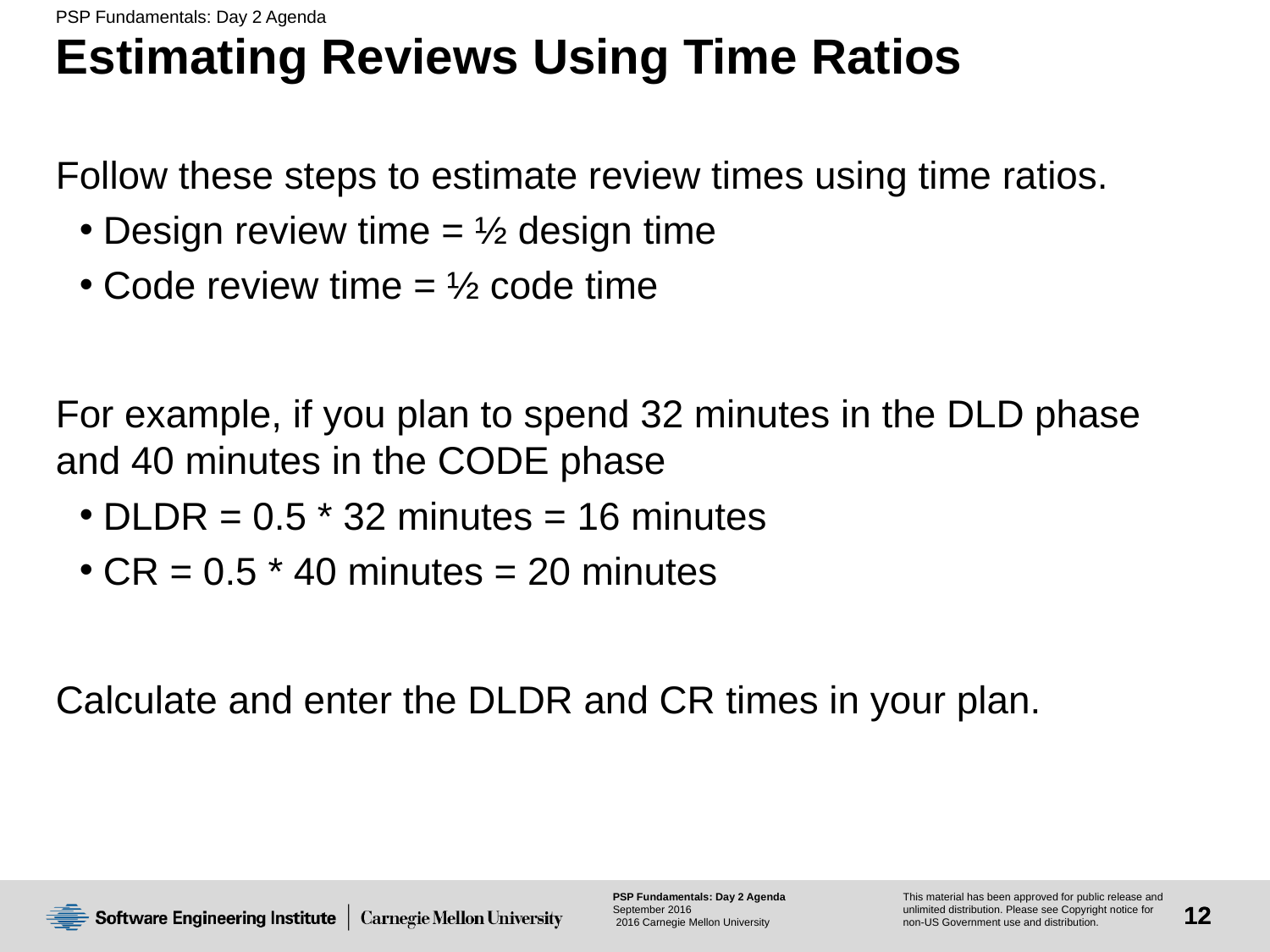

# Estimating Reviews Using Time Ratios
Follow these steps to estimate review times using time ratios.
Design review time = ½ design time
Code review time = ½ code time

For example, if you plan to spend 32 minutes in the DLD phase and 40 minutes in the CODE phase
DLDR = 0.5 * 32 minutes = 16 minutes
CR = 0.5 * 40 minutes = 20 minutes

Calculate and enter the DLDR and CR times in your plan.